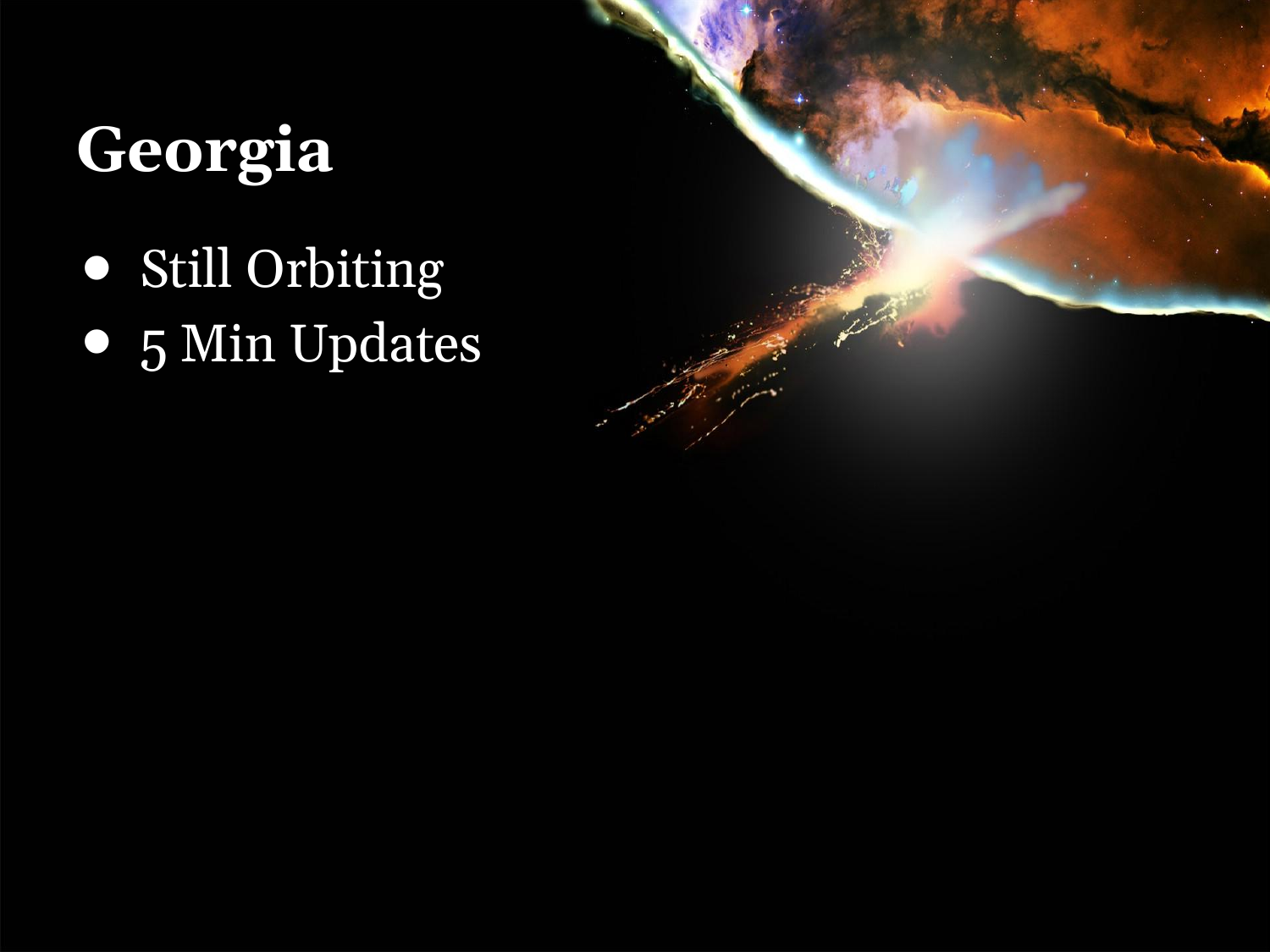

# Georgia
Still Orbiting
5 Min Updates